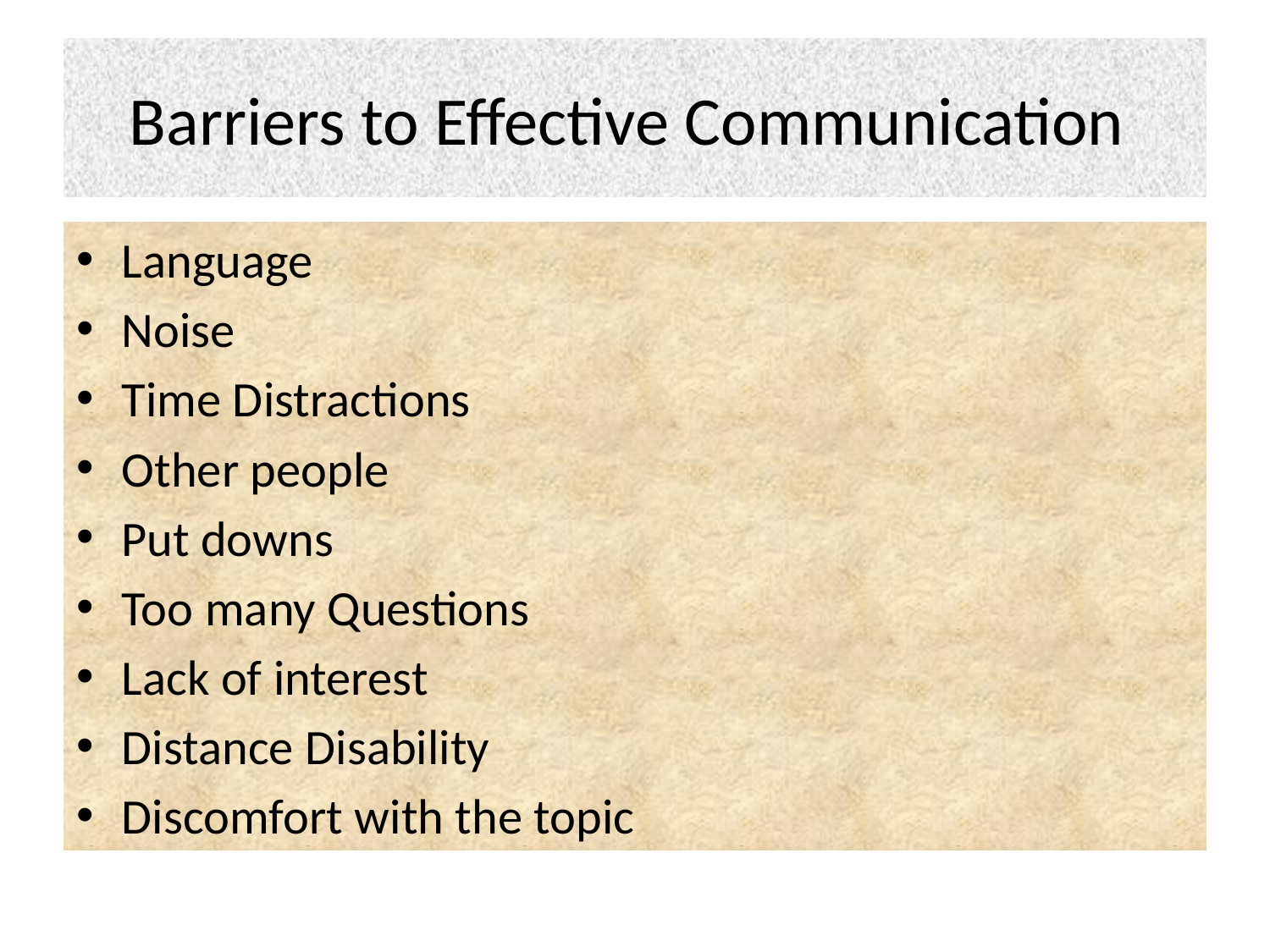

# Barriers to Effective Communication
Language
Noise
Time Distractions
Other people
Put downs
Too many Questions
Lack of interest
Distance Disability
Discomfort with the topic